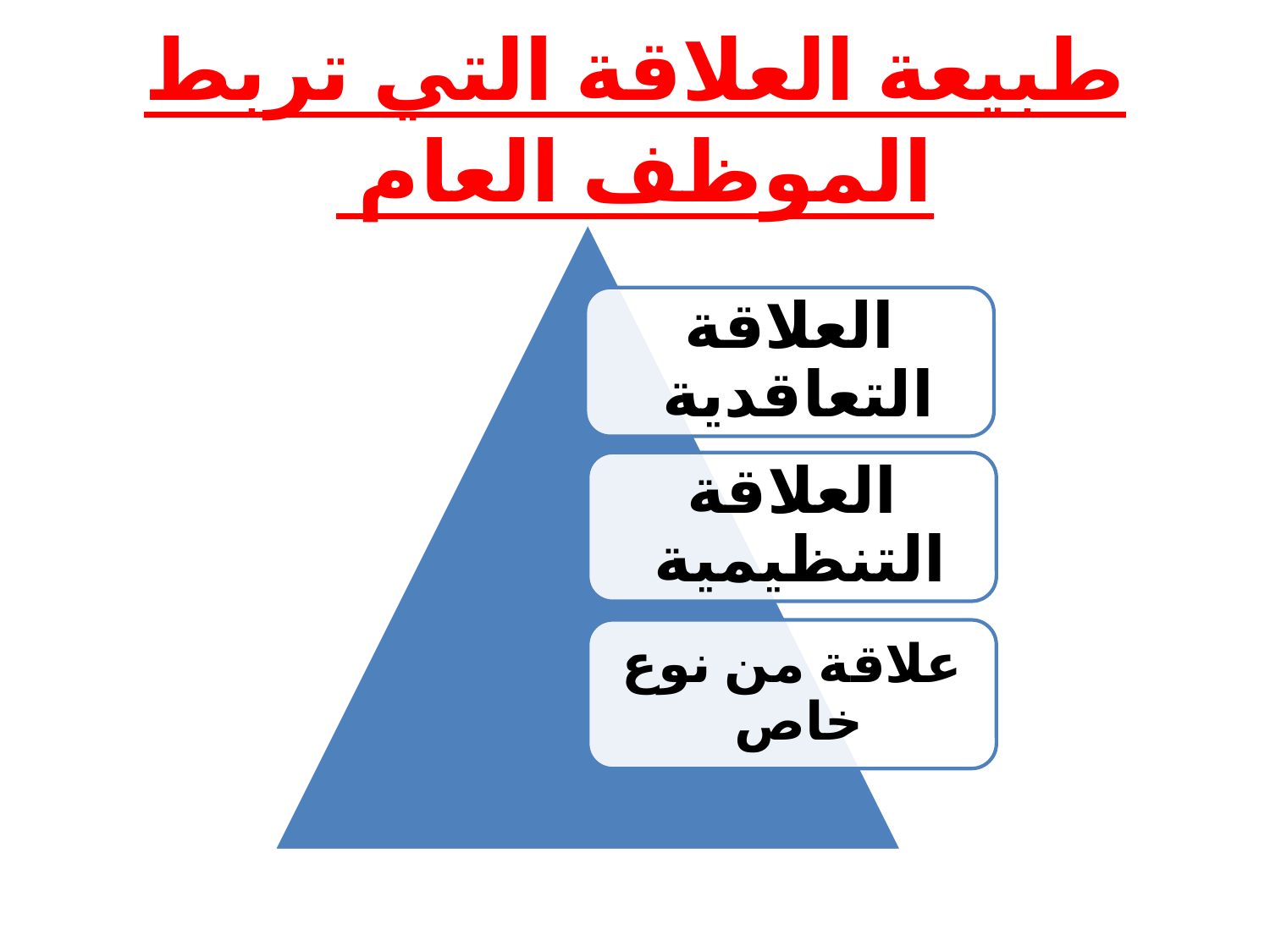

# طبيعة العلاقة التي تربط الموظف العام
العلاقة التعاقدية
العلاقة التنظيمية
علاقة من نوع خاص